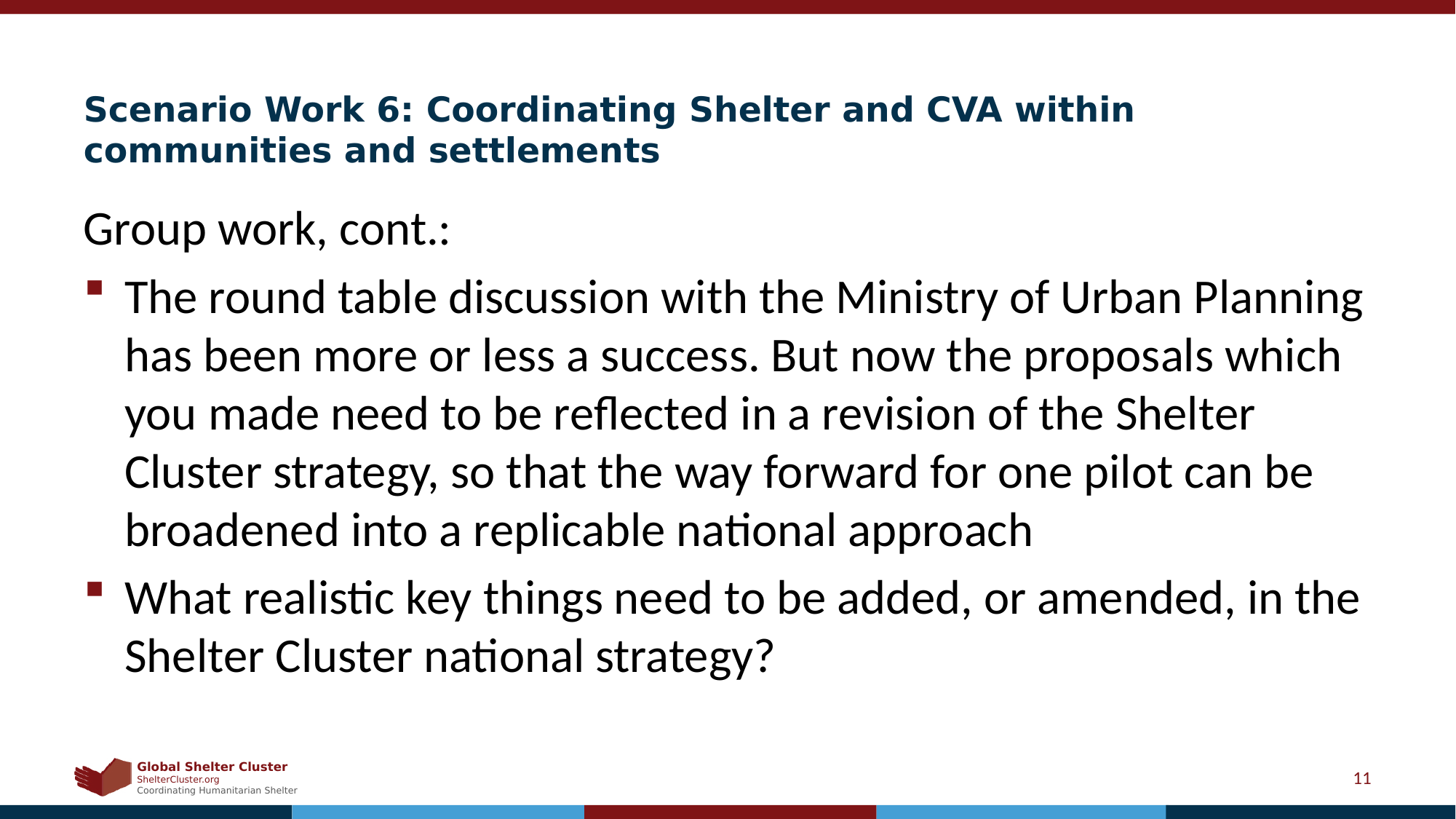

# Scenario Work 6: Coordinating Shelter and CVA within communities and settlements
Group work, cont.:
The round table discussion with the Ministry of Urban Planning has been more or less a success. But now the proposals which you made need to be reflected in a revision of the Shelter Cluster strategy, so that the way forward for one pilot can be broadened into a replicable national approach
What realistic key things need to be added, or amended, in the Shelter Cluster national strategy?
11